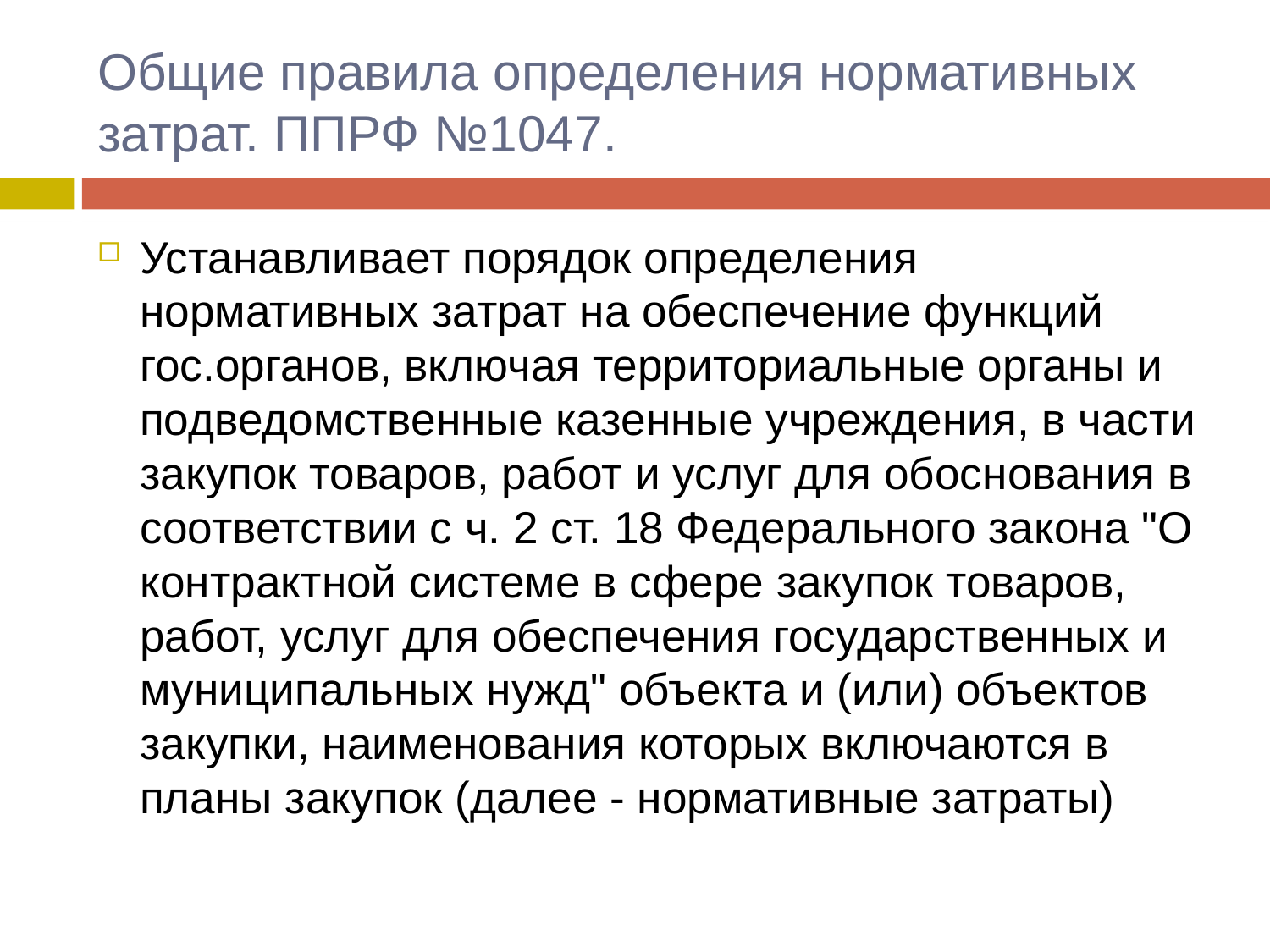

# Общие правила определения нормативных затрат. ППРФ №1047.
Устанавливает порядок определения нормативных затрат на обеспечение функций гос.органов, включая территориальные органы и подведомственные казенные учреждения, в части закупок товаров, работ и услуг для обоснования в соответствии с ч. 2 ст. 18 Федерального закона "О контрактной системе в сфере закупок товаров, работ, услуг для обеспечения государственных и муниципальных нужд" объекта и (или) объектов закупки, наименования которых включаются в планы закупок (далее - нормативные затраты)